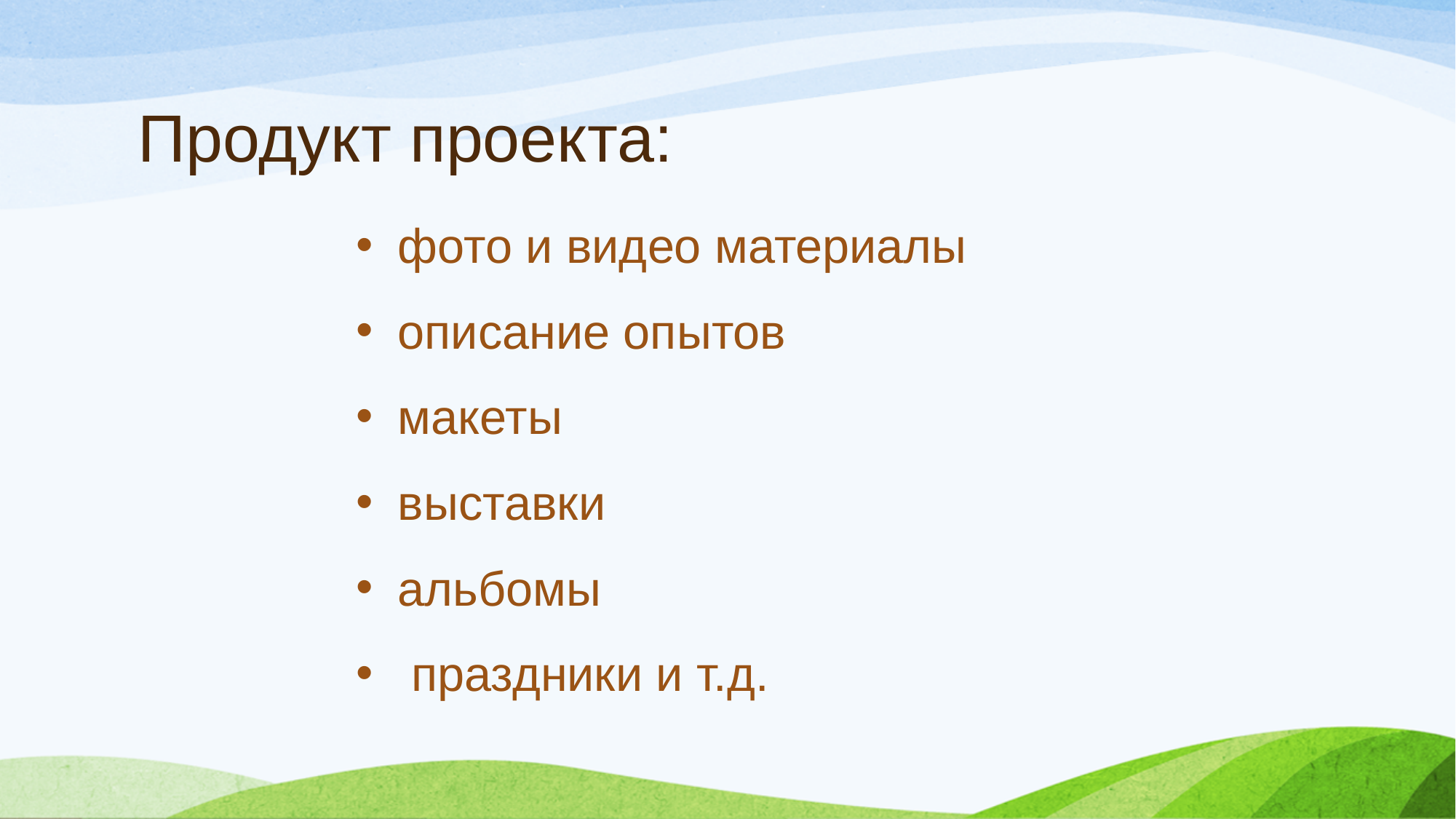

# Продукт проекта:
фото и видео материалы
описание опытов
макеты
выставки
альбомы
 праздники и т.д.